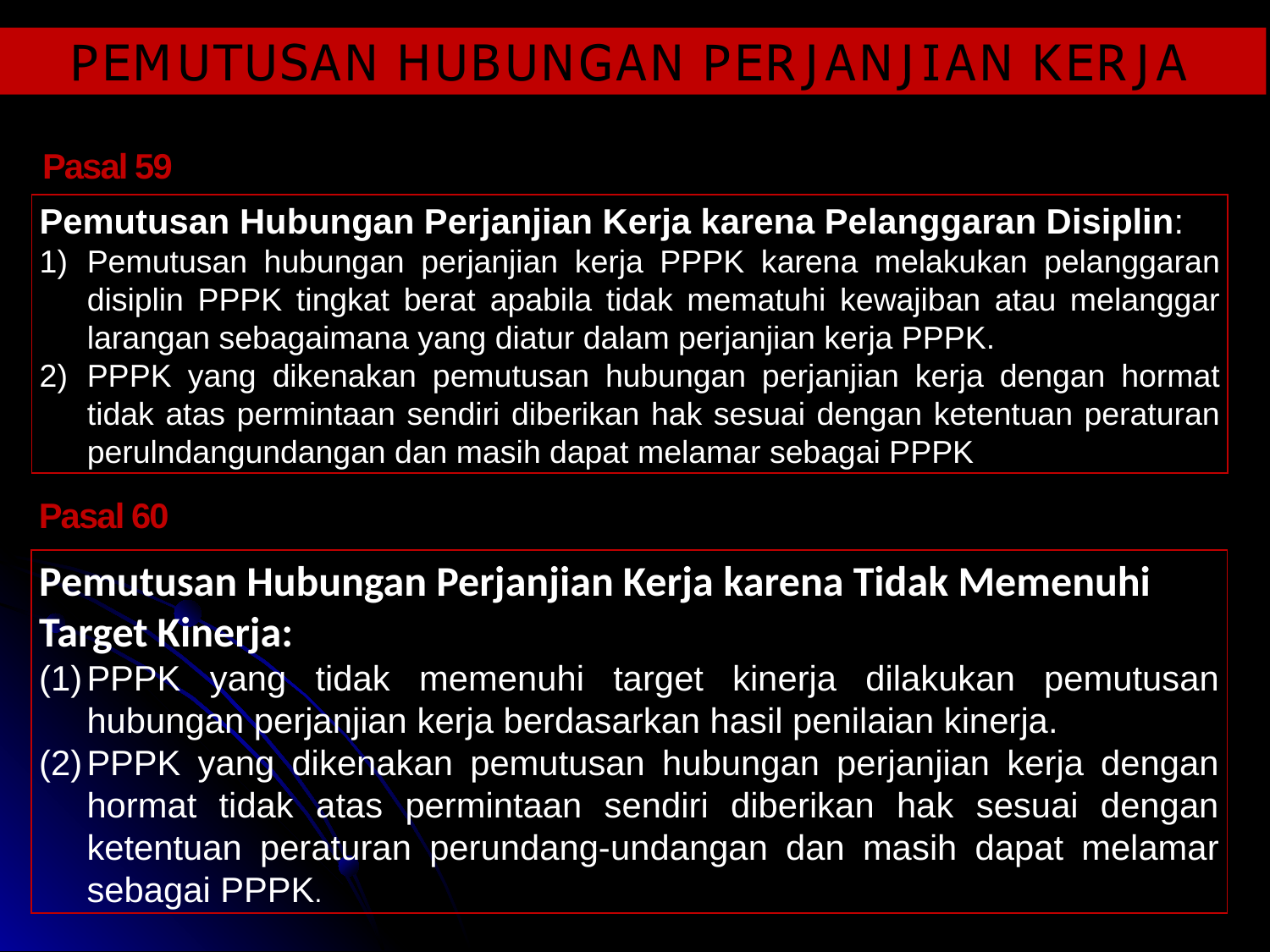

PEMUTUSAN HUBUNGAN PERJANJIAN KERJA
Pasal 59
Pemutusan Hubungan Perjanjian Kerja karena Pelanggaran Disiplin:
Pemutusan hubungan perjanjian kerja PPPK karena melakukan pelanggaran disiplin PPPK tingkat berat apabila tidak mematuhi kewajiban atau melanggar larangan sebagaimana yang diatur dalam perjanjian kerja PPPK.
PPPK yang dikenakan pemutusan hubungan perjanjian kerja dengan hormat tidak atas permintaan sendiri diberikan hak sesuai dengan ketentuan peraturan perulndangundangan dan masih dapat melamar sebagai PPPK
Pasal 60
Pemutusan Hubungan Perjanjian Kerja karena Tidak Memenuhi Target Kinerja:
PPPK yang tidak memenuhi target kinerja dilakukan pemutusan hubungan perjanjian kerja berdasarkan hasil penilaian kinerja.
PPPK yang dikenakan pemutusan hubungan perjanjian kerja dengan hormat tidak atas permintaan sendiri diberikan hak sesuai dengan ketentuan peraturan perundang-undangan dan masih dapat melamar sebagai PPPK.